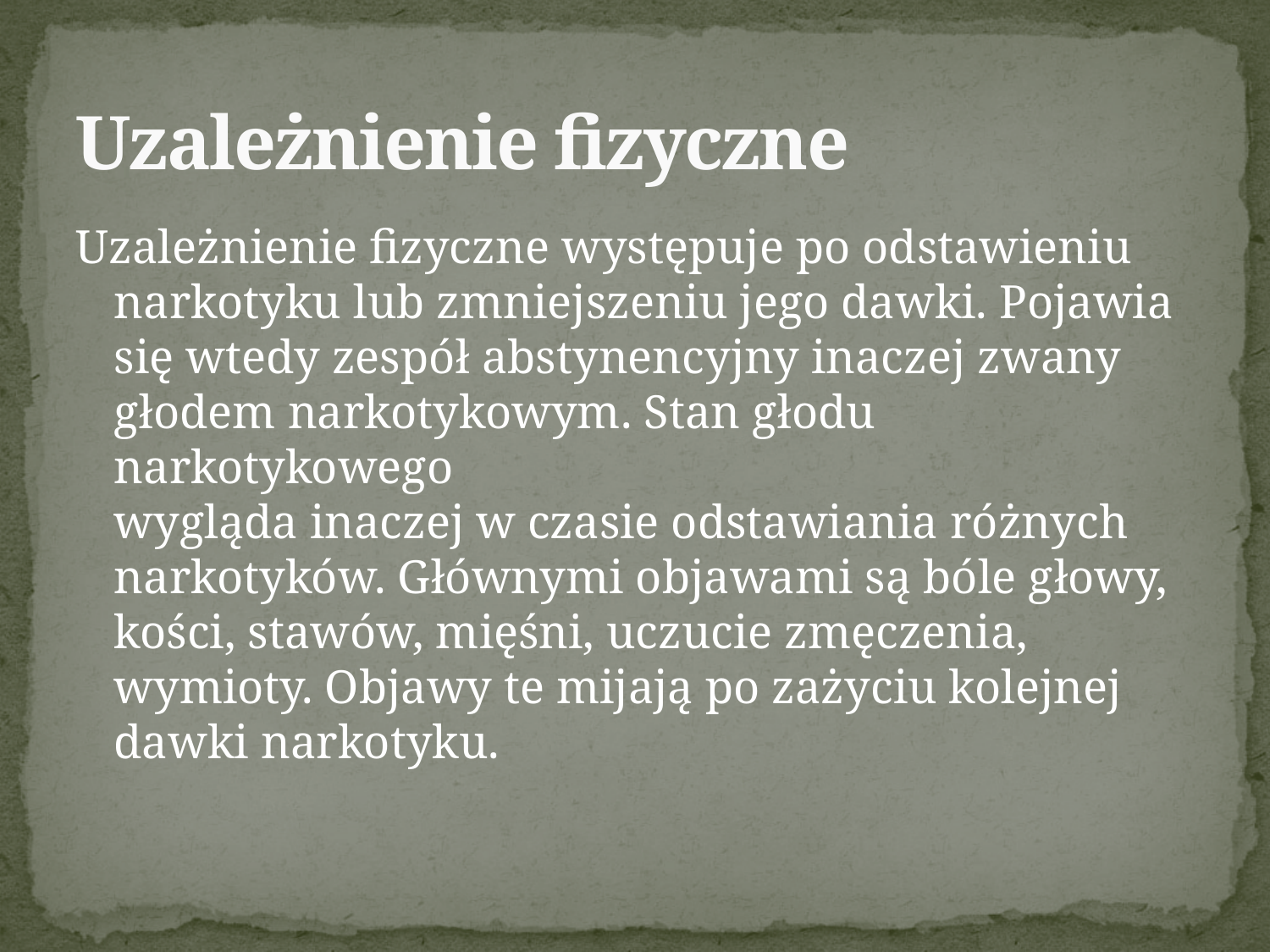

# Uzależnienie fizyczne
Uzależnienie fizyczne występuje po odstawieniu narkotyku lub zmniejszeniu jego dawki. Pojawia się wtedy zespół abstynencyjny inaczej zwany głodem narkotykowym. Stan głodu narkotykowego
wygląda inaczej w czasie odstawiania różnych narkotyków. Głównymi objawami są bóle głowy, kości, stawów, mięśni, uczucie zmęczenia, wymioty. Objawy te mijają po zażyciu kolejnej dawki narkotyku.